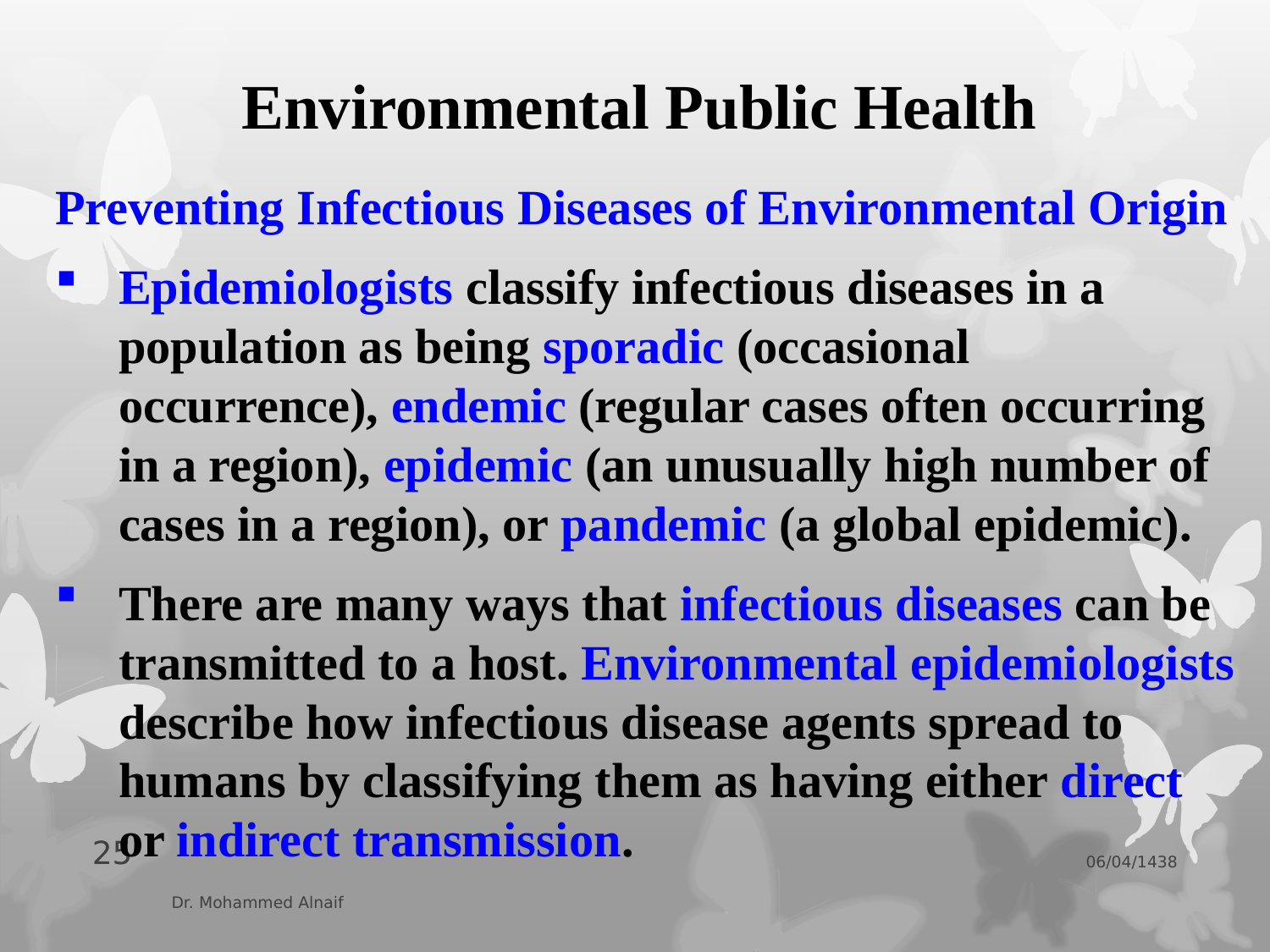

# Environmental Public Health
Preventing Infectious Diseases of Environmental Origin
Epidemiologists classify infectious diseases in a population as being sporadic (occasional occurrence), endemic (regular cases often occurring in a region), epidemic (an unusually high number of cases in a region), or pandemic (a global epidemic).
There are many ways that infectious diseases can be transmitted to a host. Environmental epidemiologists describe how infectious disease agents spread to humans by classifying them as having either direct or indirect transmission.
25
06/04/1438
Dr. Mohammed Alnaif